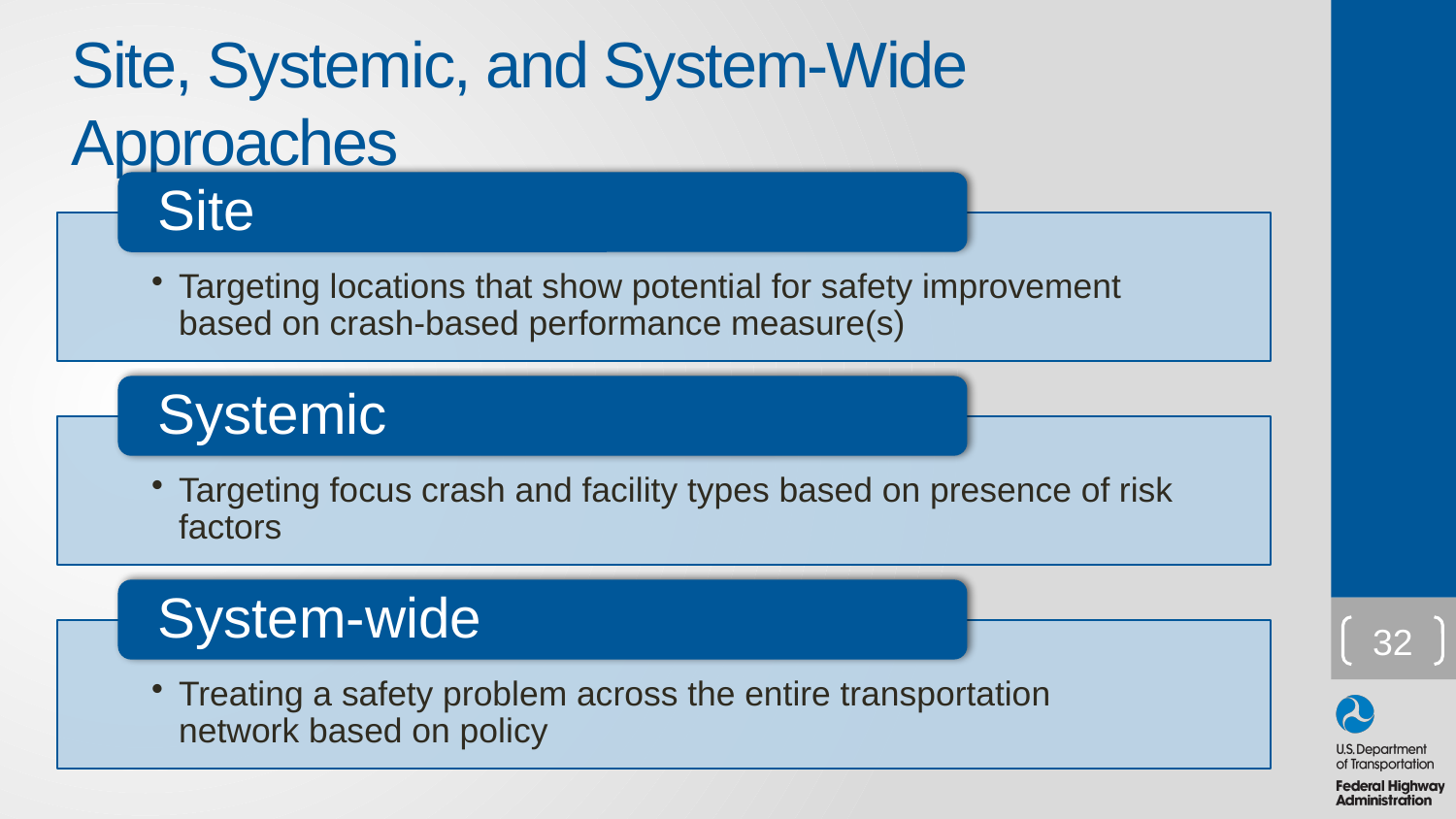

# Site, Systemic, and System-Wide Approaches
Targeting locations that show potential for safety improvement based on crash-based performance measure(s)
Site
Targeting focus crash and facility types based on presence of risk factors
Systemic
Treating a safety problem across the entire transportation network based on policy
System-wide
32